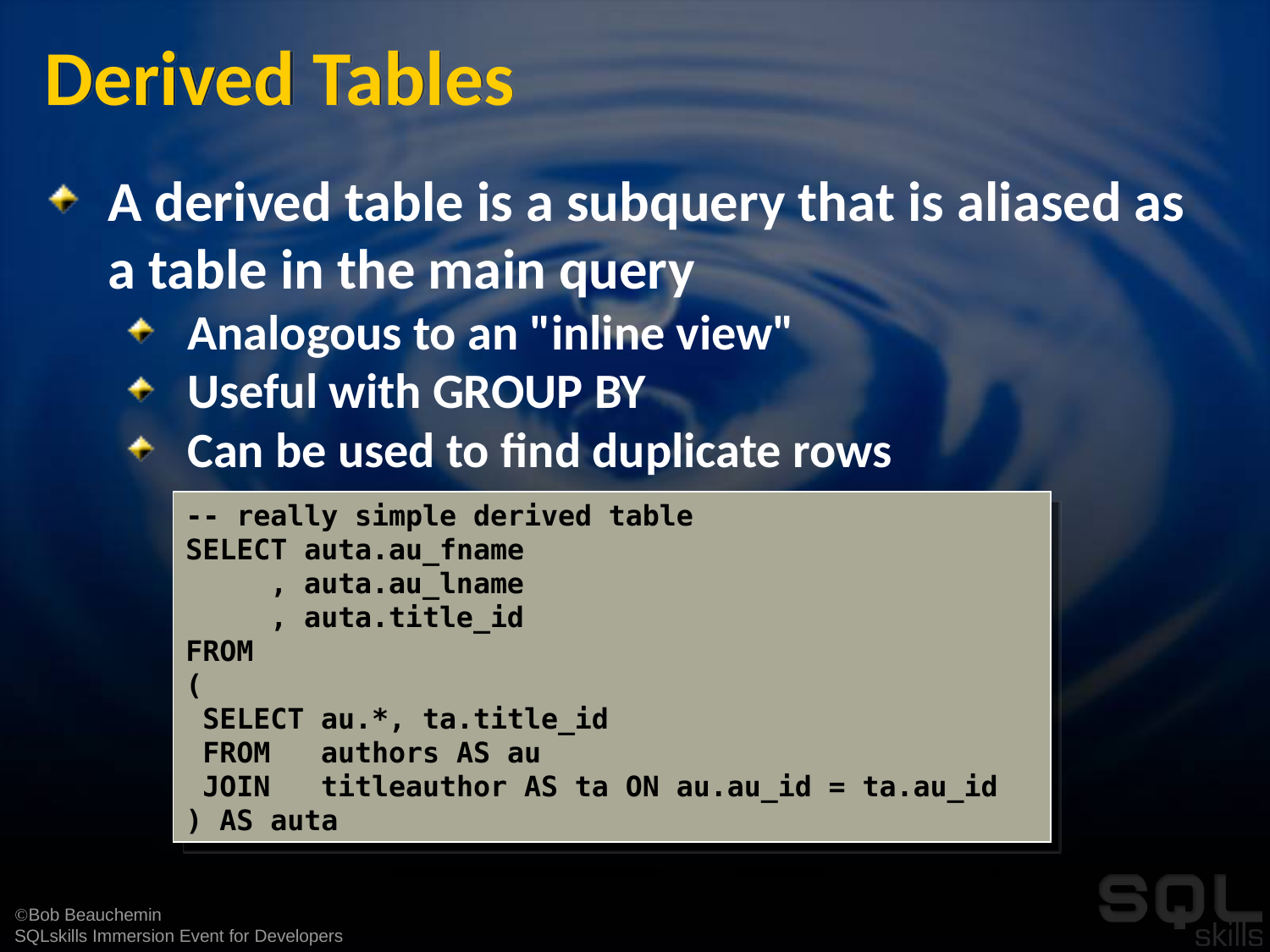

# Derived Tables
A derived table is a subquery that is aliased as a table in the main query
Analogous to an "inline view"
Useful with GROUP BY
Can be used to find duplicate rows
-- really simple derived table
SELECT auta.au_fname
     , auta.au_lname
     , auta.title_id
FROM
(
 SELECT au.*, ta.title_id
 FROM   authors AS au
 JOIN   titleauthor AS ta ON au.au_id = ta.au_id
) AS auta